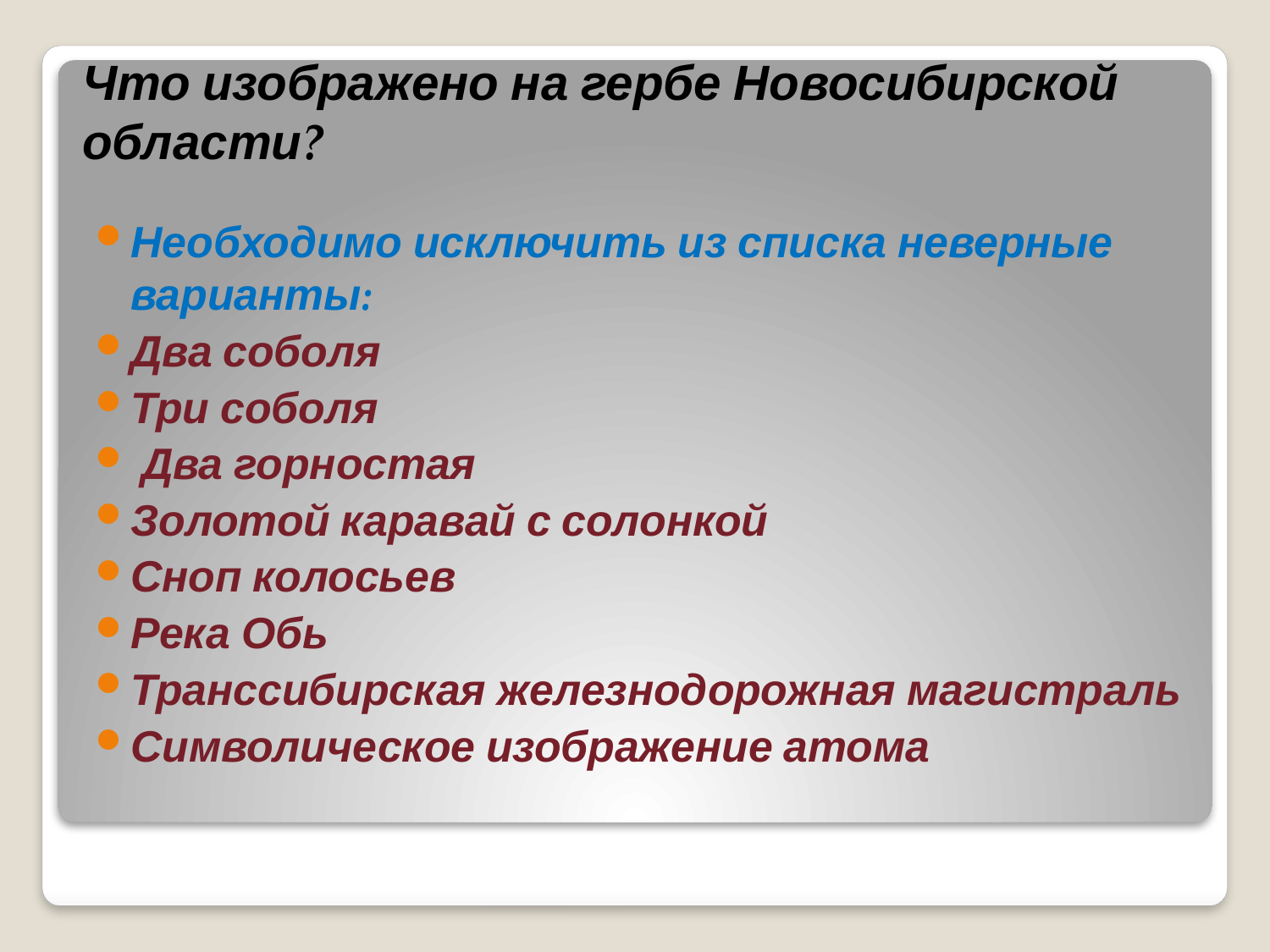

# Что изображено на гербе Новосибирской области?
Необходимо исключить из списка неверные варианты:
Два соболя
Три соболя
 Два горностая
Золотой каравай с солонкой
Сноп колосьев
Река Обь
Транссибирская железнодорожная магистраль
Символическое изображение атома